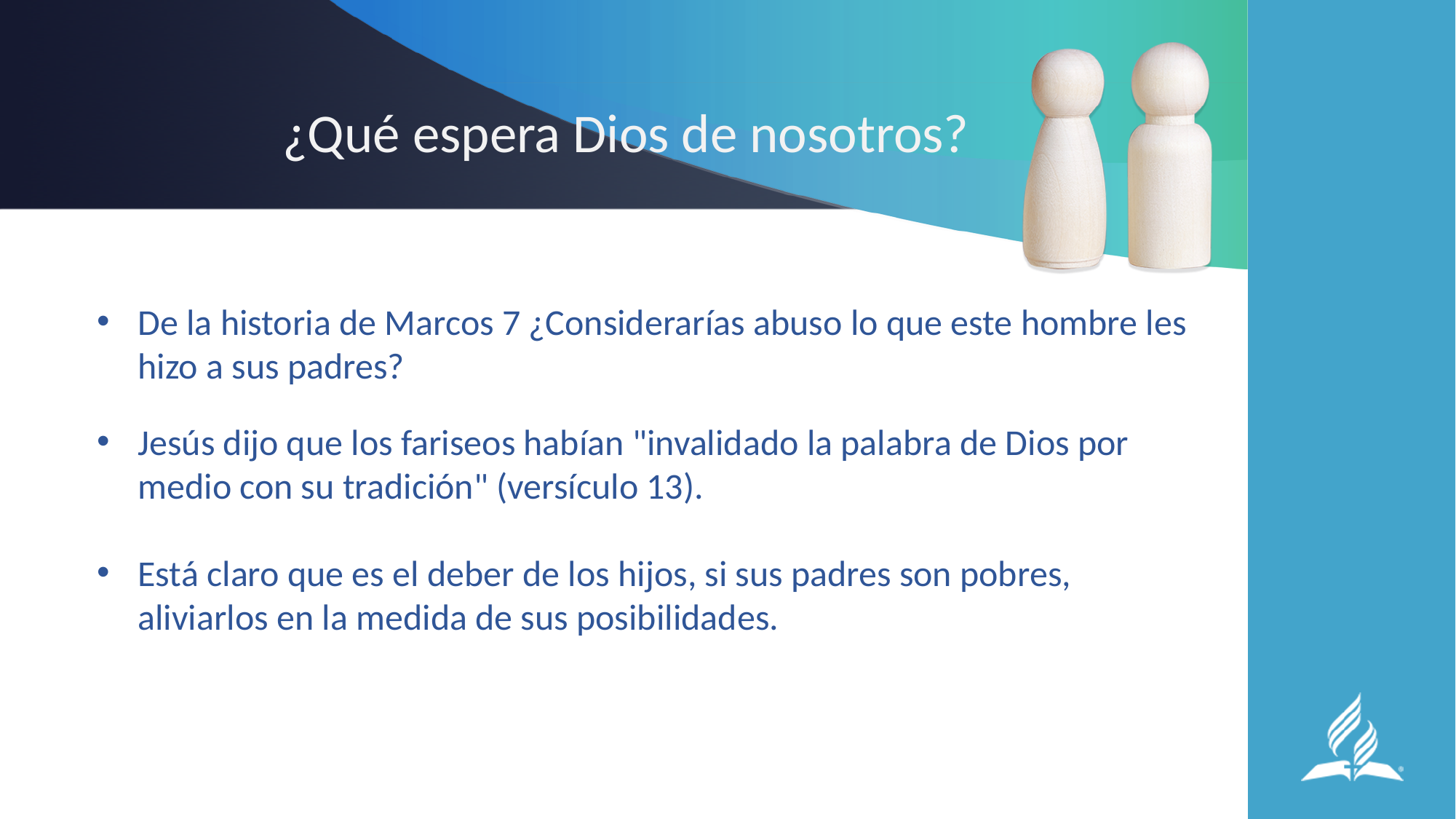

# ¿Qué espera Dios de nosotros?

De la historia de Marcos 7 ¿Considerarías abuso lo que este hombre les hizo a sus padres?

Jesús dijo que los fariseos habían "invalidado la palabra de Dios por medio con su tradición" (versículo 13).

Está claro que es el deber de los hijos, si sus padres son pobres, aliviarlos en la medida de sus posibilidades.